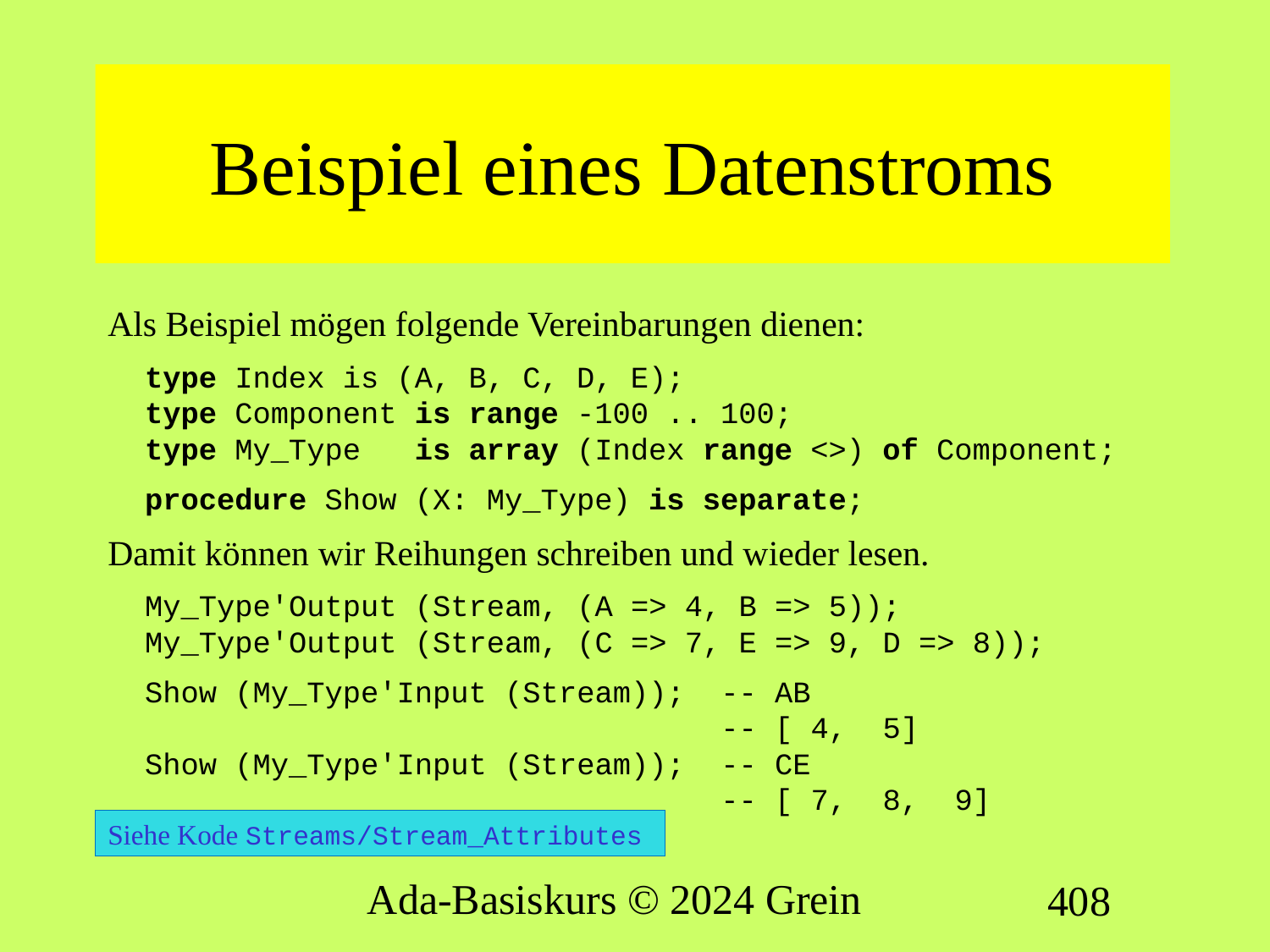

# Beispiel eines Datenstroms
Als Beispiel mögen folgende Vereinbarungen dienen:
type Index is (A, B, C, D, E);
type Component is range -100 .. 100;
type My_Type   is array (Index range <>) of Component;
procedure Show (X: My_Type) is separate;
Damit können wir Reihungen schreiben und wieder lesen.
My_Type'Output (Stream, (A => 4, B => 5));
My_Type'Output (Stream, (C => 7, E => 9, D => 8));
Show (My_Type'Input (Stream));  -- AB
                                -- [ 4,  5]
Show (My_Type'Input (Stream));  -- CE
                                -- [ 7,  8,  9]
Siehe Kode Streams/Stream_Attributes
Ada-Basiskurs © 2024 Grein
408